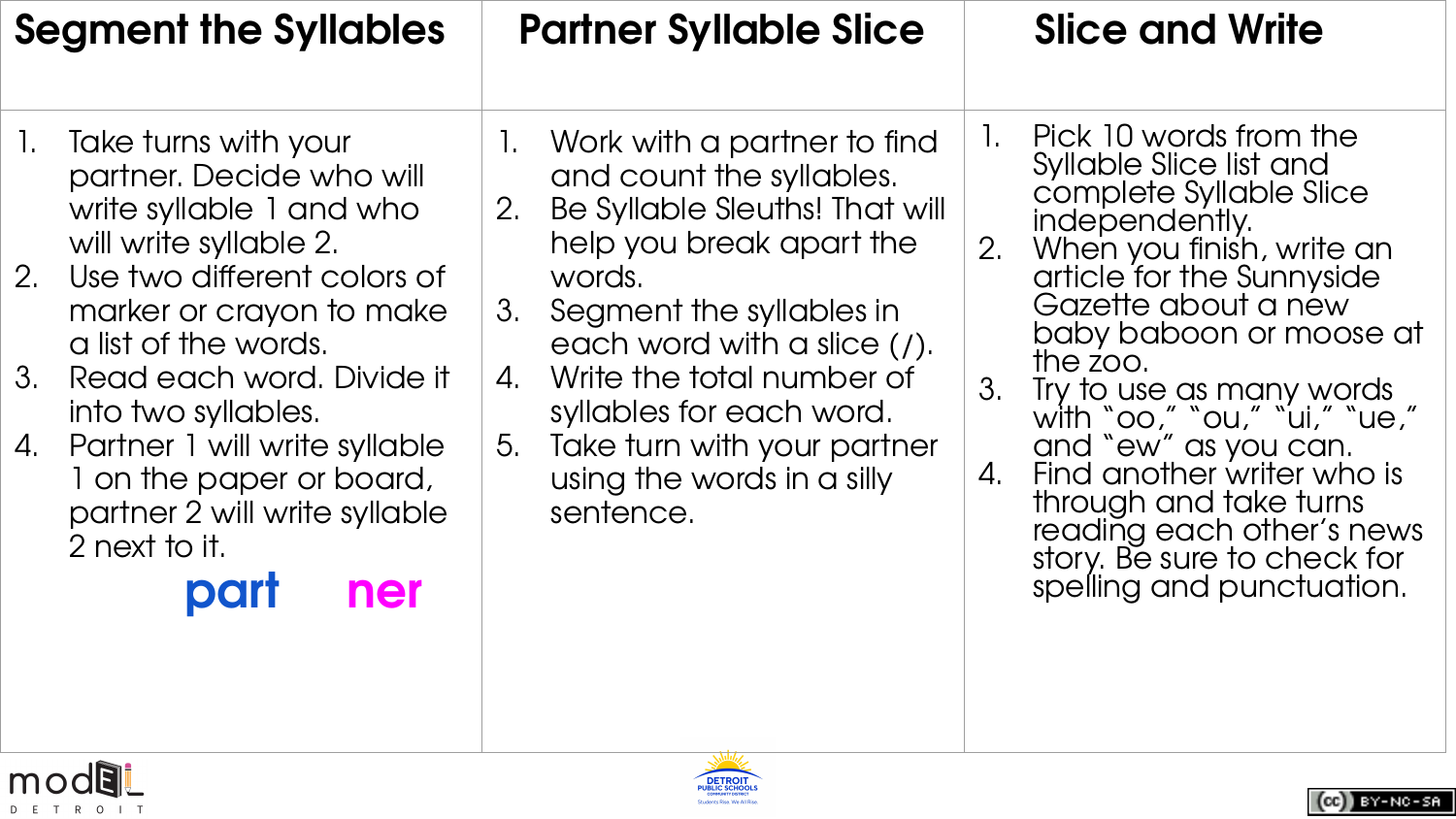

| Segment the Syllables | Partner Syllable Slice | Slice and Write |
| --- | --- | --- |
| Take turns with your partner. Decide who will write syllable 1 and who will write syllable 2. Use two different colors of marker or crayon to make a list of the words. Read each word. Divide it into two syllables. Partner 1 will write syllable 1 on the paper or board, partner 2 will write syllable 2 next to it. part ner | Work with a partner to find and count the syllables. Be Syllable Sleuths! That will help you break apart the words. Segment the syllables in each word with a slice (/). Write the total number of syllables for each word. Take turn with your partner using the words in a silly sentence. | Pick 10 words from the Syllable Slice list and complete Syllable Slice independently. When you finish, write an article for the Sunnyside Gazette about a new baby baboon or moose at the zoo. Try to use as many words with “oo,” “ou,” “ui,” “ue,” and “ew” as you can. Find another writer who is through and take turns reading each other’s news story. Be sure to check for spelling and punctuation. |